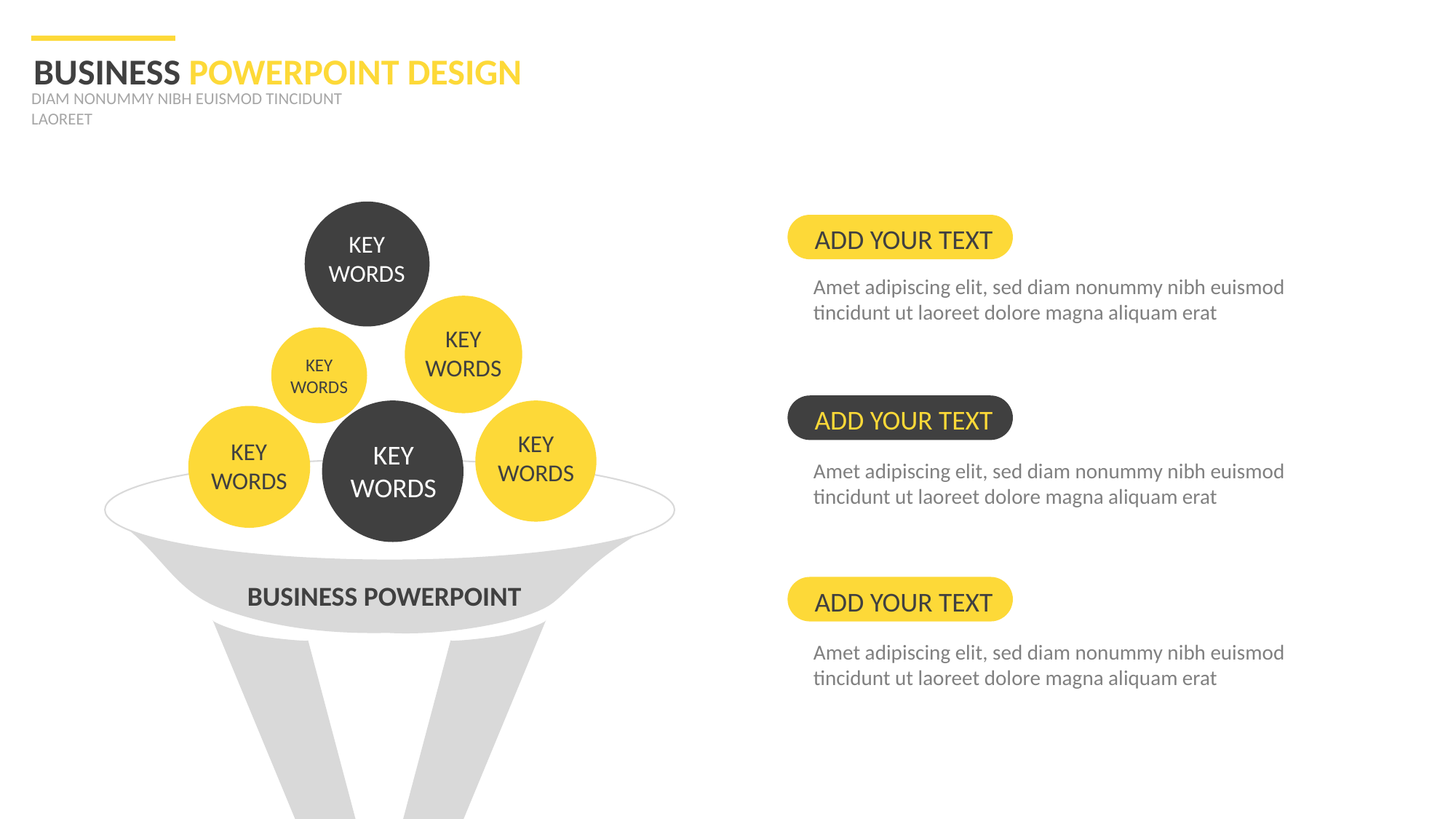

BUSINESS POWERPOINT DESIGN
DIAM NONUMMY NIBH EUISMOD TINCIDUNT LAOREET

ADD YOUR TEXT
KEY
WORDS
Amet adipiscing elit, sed diam nonummy nibh euismod tincidunt ut laoreet dolore magna aliquam erat
KEY
WORDS
KEY
WORDS

ADD YOUR TEXT
KEY
WORDS
KEY
WORDS
KEY
WORDS
Amet adipiscing elit, sed diam nonummy nibh euismod tincidunt ut laoreet dolore magna aliquam erat
BUSINESS POWERPOINT

ADD YOUR TEXT

Amet adipiscing elit, sed diam nonummy nibh euismod tincidunt ut laoreet dolore magna aliquam erat